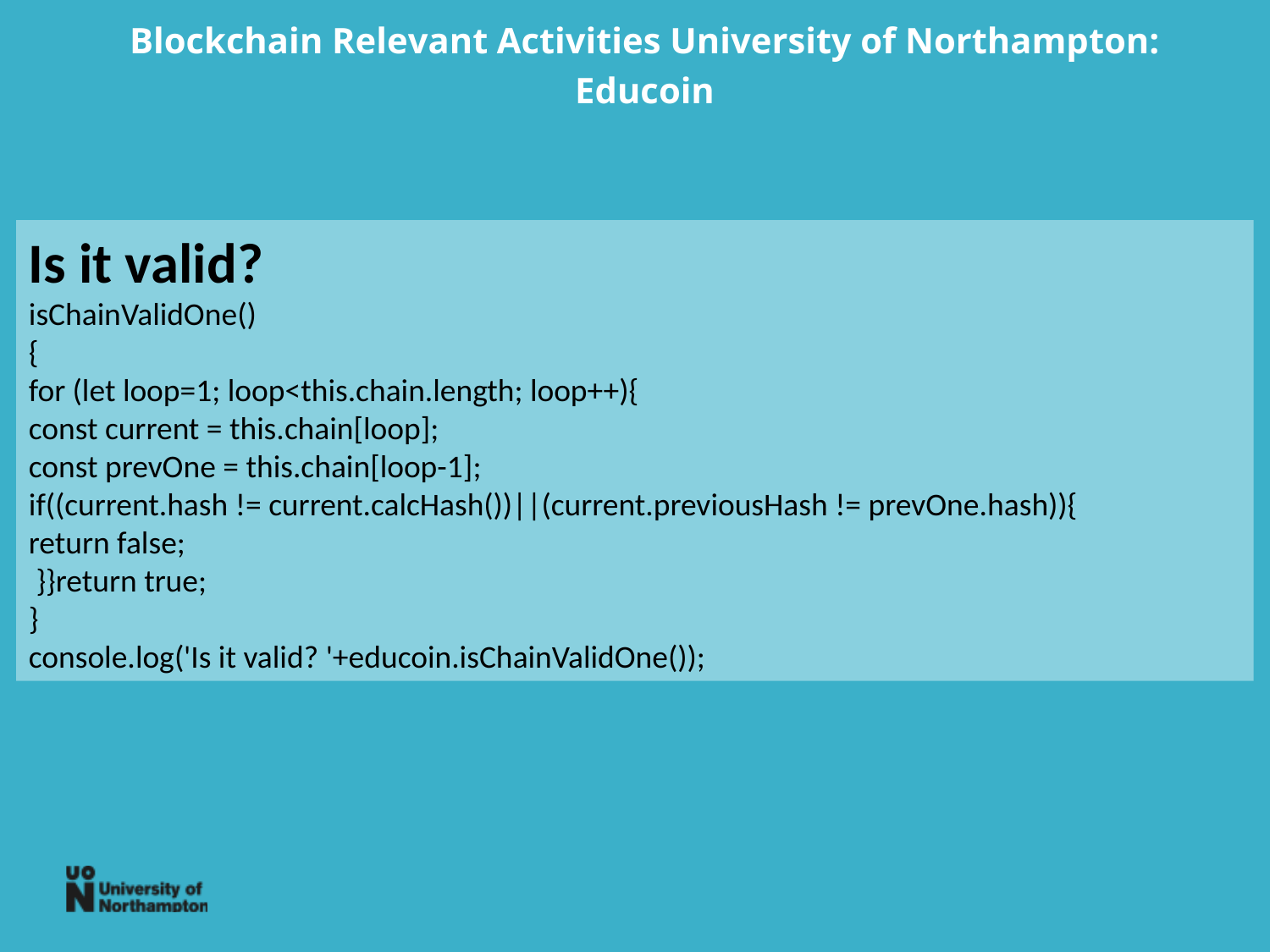

Blockchain Relevant Activities University of Northampton:
Educoin

Is it valid?
isChainValidOne()
{
for (let loop=1; loop<this.chain.length; loop++){
const current = this.chain[loop];
const prevOne = this.chain[loop-1];
if((current.hash != current.calcHash())||(current.previousHash != prevOne.hash)){
return false;
 }}return true;
}
console.log('Is it valid? '+educoin.isChainValidOne());